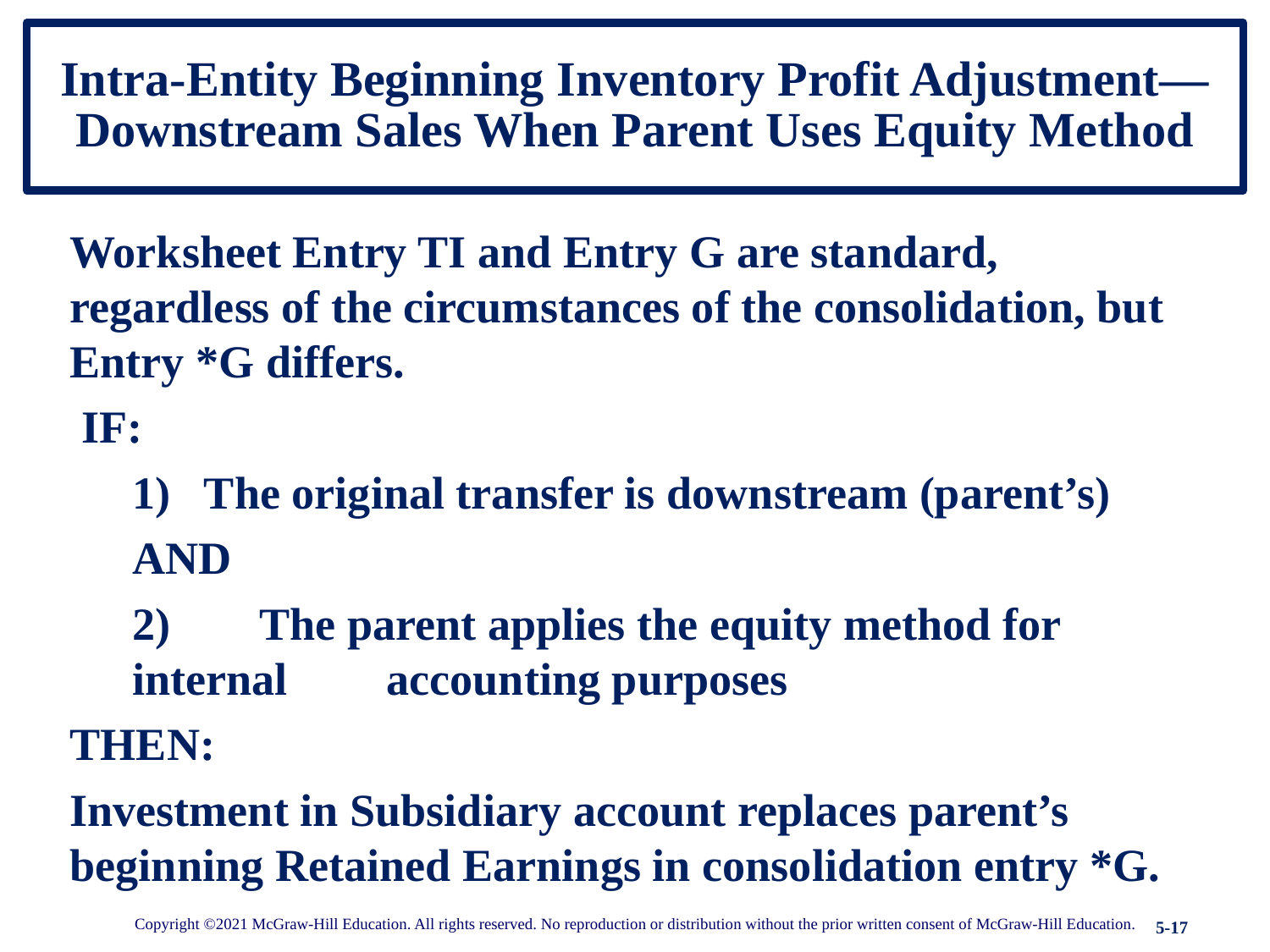

# Intra-Entity Beginning Inventory Profit Adjustment—Downstream Sales When Parent Uses Equity Method
Worksheet Entry TI and Entry G are standard, regardless of the circumstances of the consolidation, but Entry *G differs.
 IF:
The original transfer is downstream (parent’s)
AND
2)	The parent applies the equity method for internal 	accounting purposes
THEN:
Investment in Subsidiary account replaces parent’s beginning Retained Earnings in consolidation entry *G.
Copyright ©2021 McGraw-Hill Education. All rights reserved. No reproduction or distribution without the prior written consent of McGraw-Hill Education.
5-17